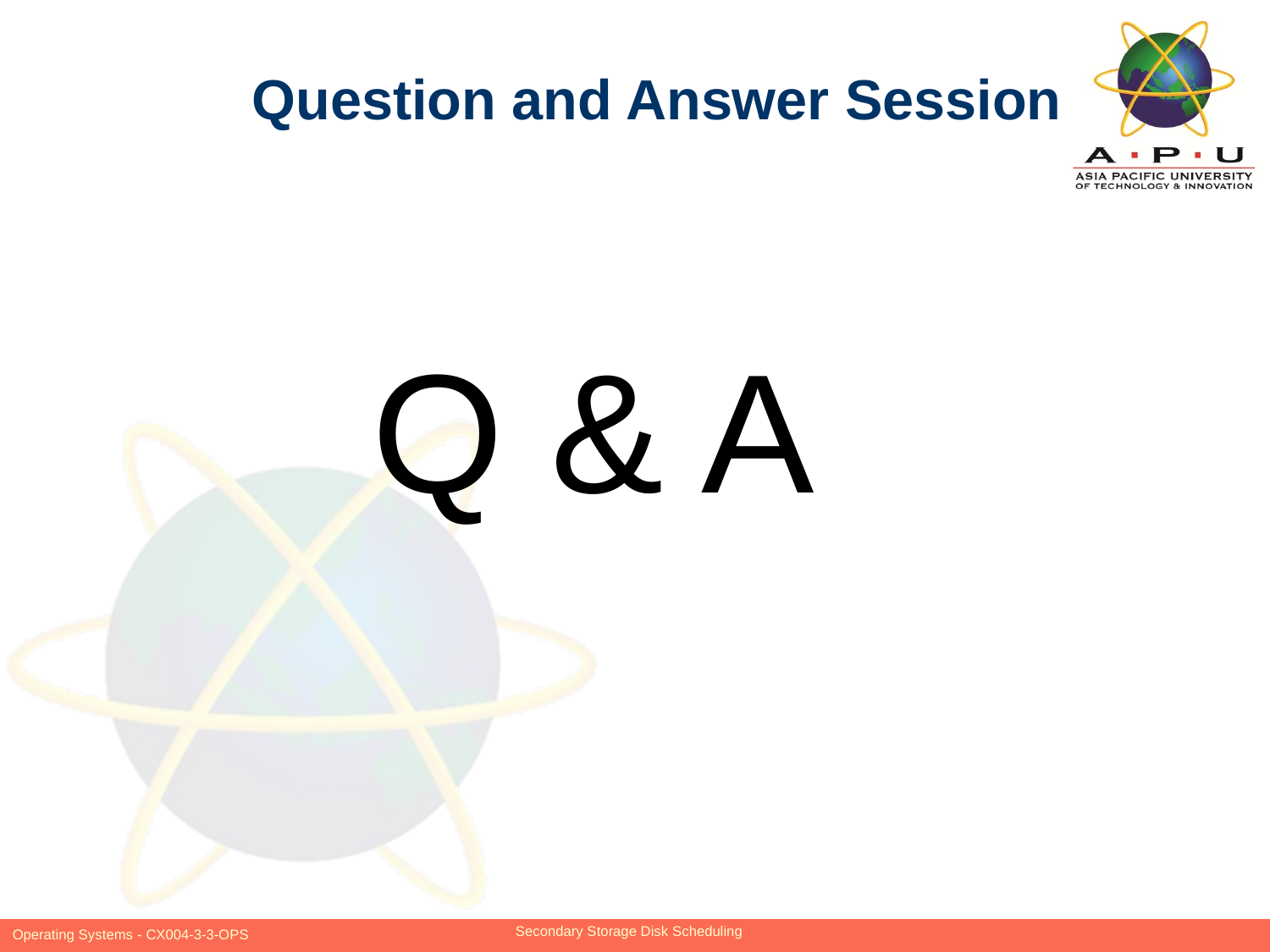

Question and Answer Session
Q & A
Slide 14 of 15